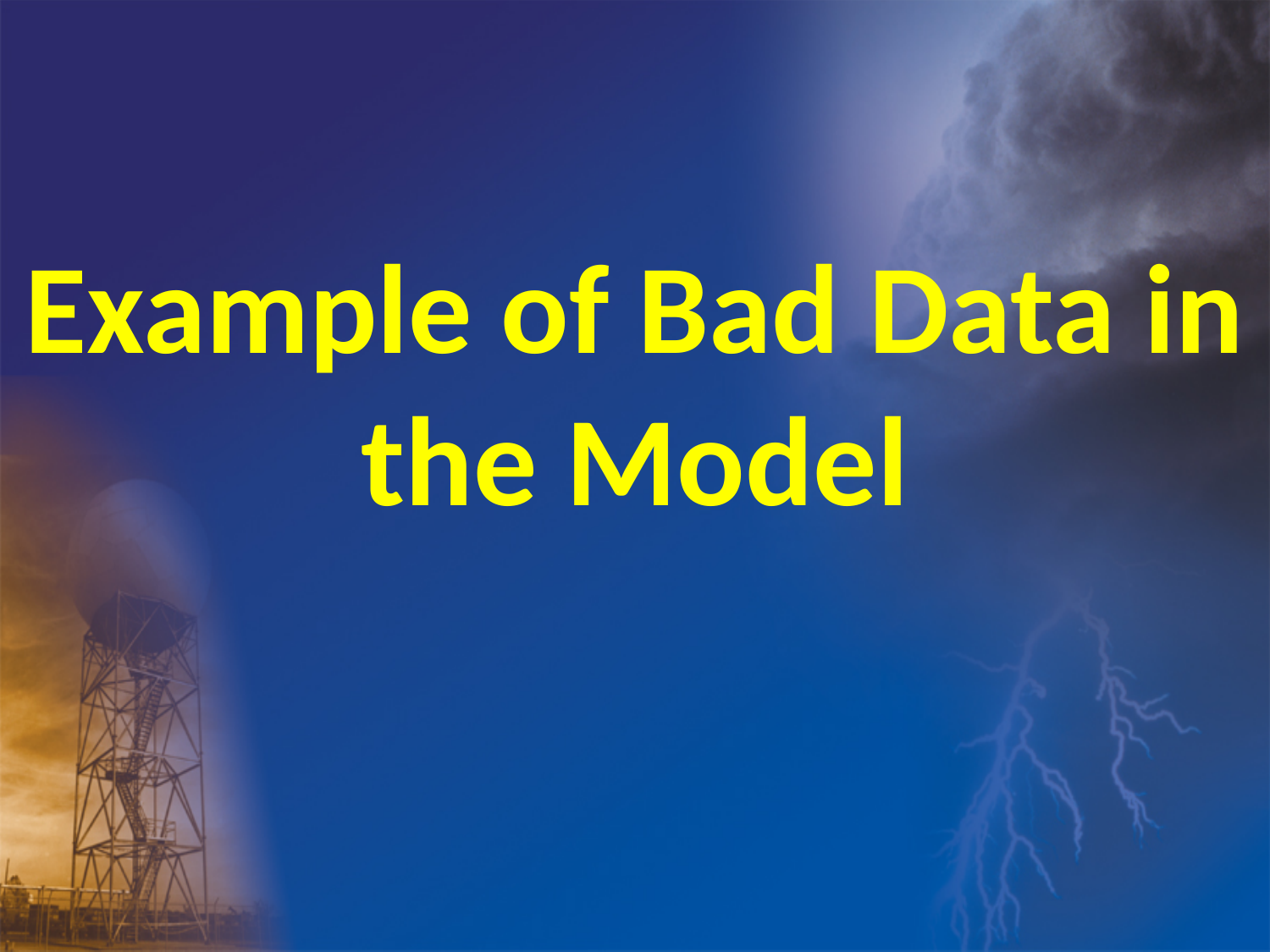

Example of Bad Data in the Model